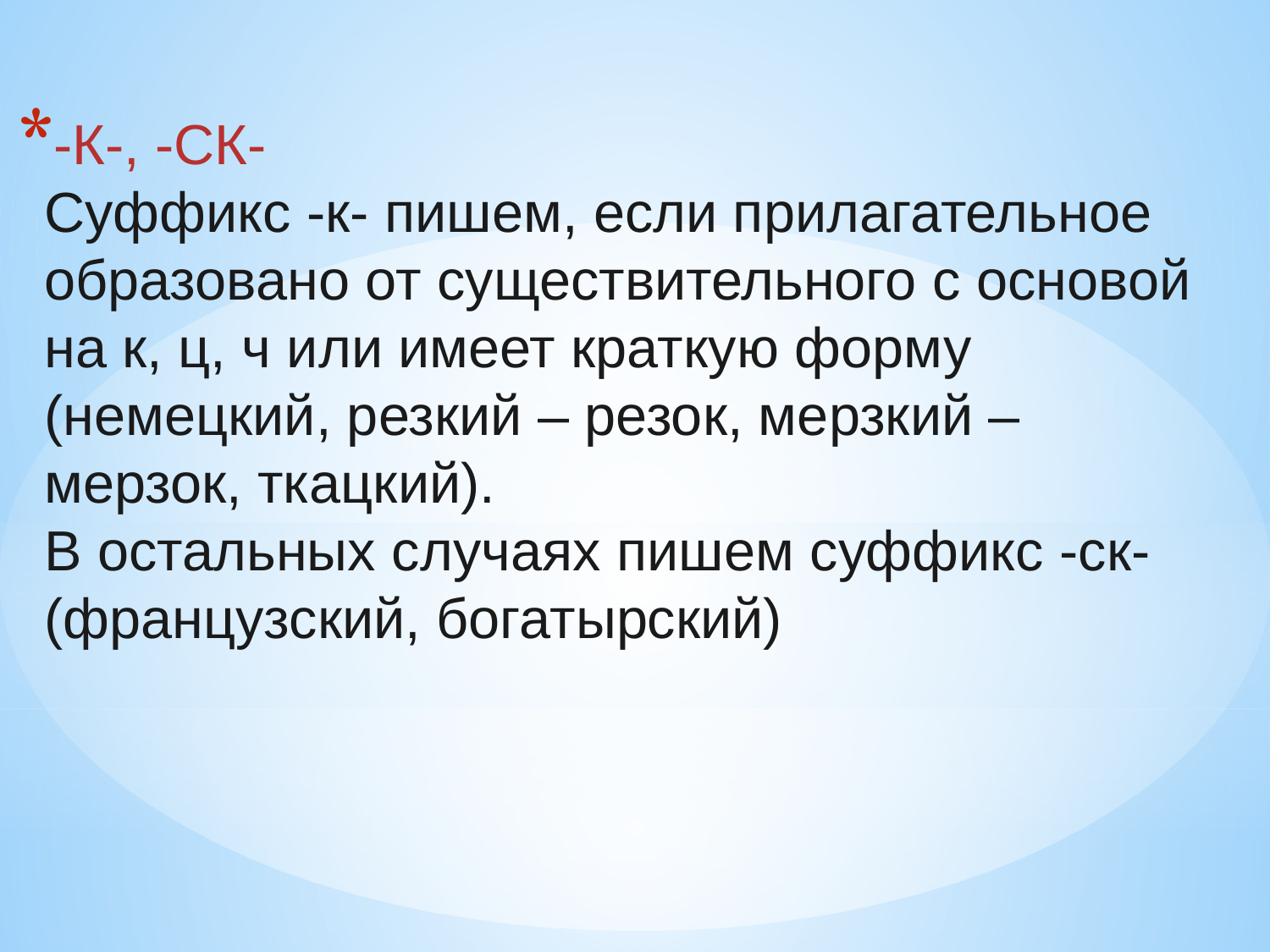

-К-, -СК- 
Суффикс -к- пишем, если прилагательное образовано от существительного с основой на к, ц, ч или имеет краткую форму (немецкий, резкий – резок, мерзкий – мерзок, ткацкий). 
В остальных случаях пишем суффикс -ск- (французский, богатырский)
#